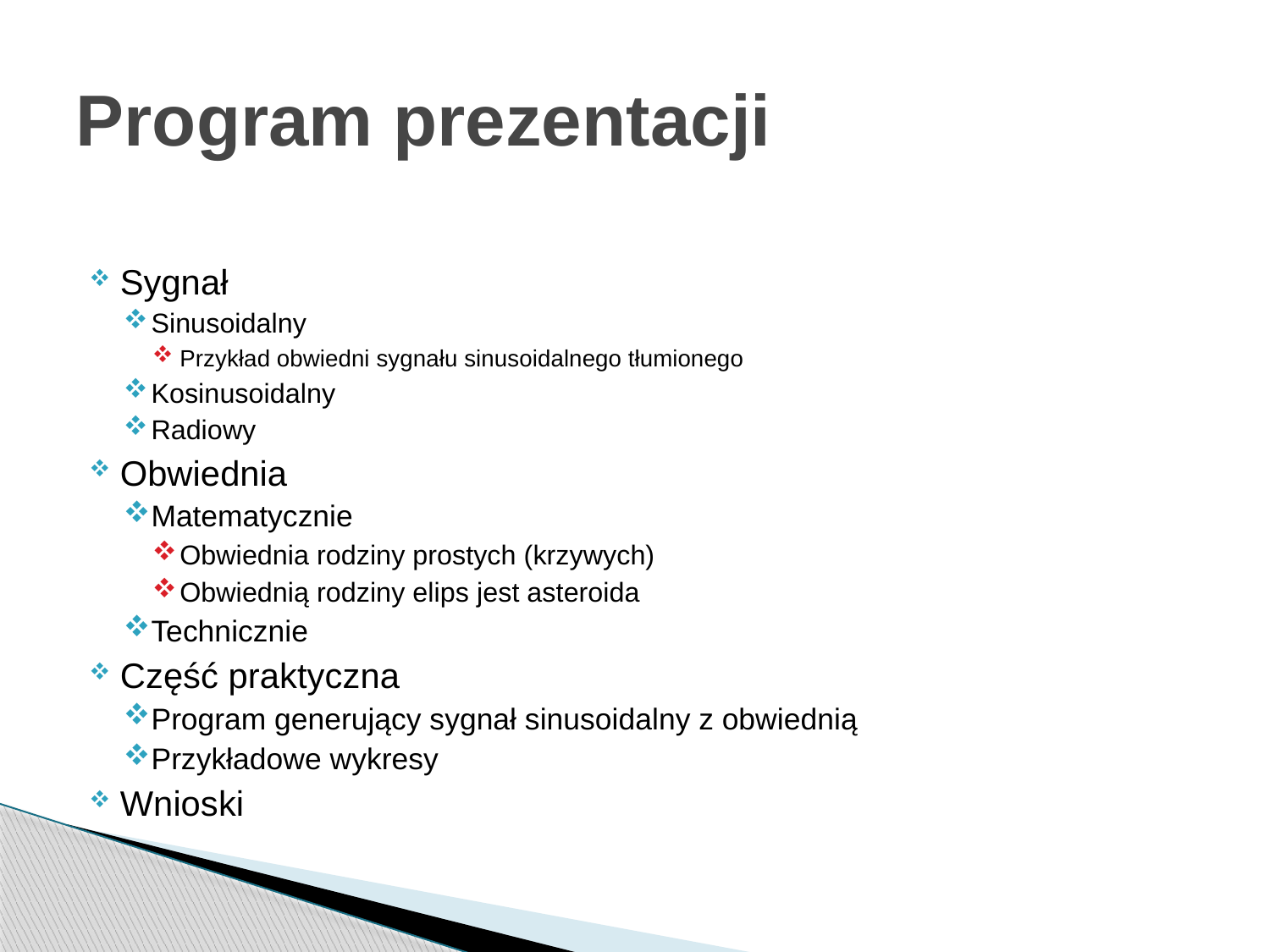

# Program prezentacji

Sygnał
Sinusoidalny
Przykład obwiedni sygnału sinusoidalnego tłumionego
Kosinusoidalny
Radiowy
Obwiednia
Matematycznie
Obwiednia rodziny prostych (krzywych)
Obwiednią rodziny elips jest asteroida
Technicznie
Część praktyczna
Program generujący sygnał sinusoidalny z obwiednią
Przykładowe wykresy
Wnioski